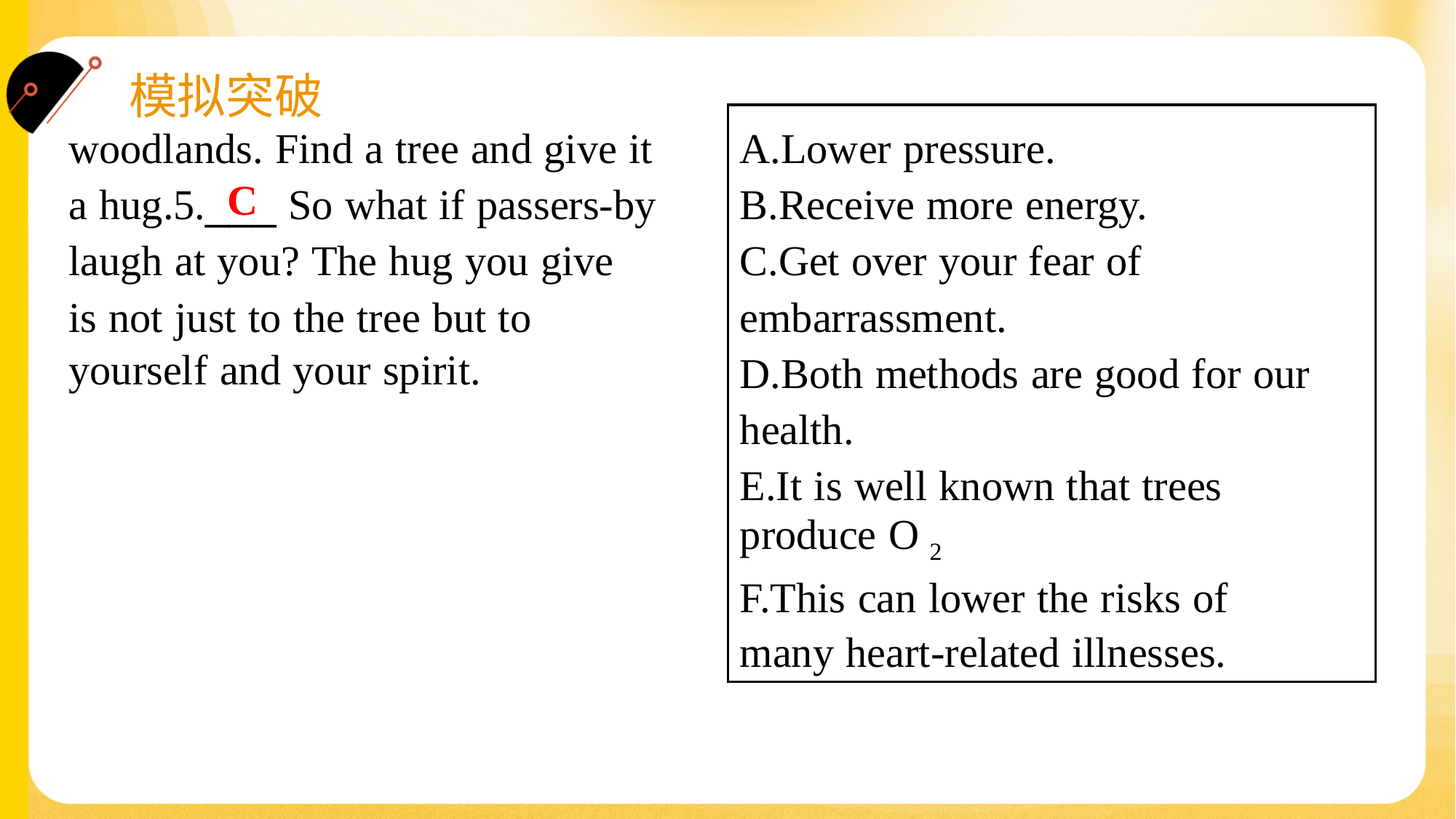

woodlands. Find a tree and give it
a hug.5.___ So what if passers-by
laugh at you? The hug you give
is not just to the tree but to
yourself and your spirit.#1.6
A.Lower pressure.
B.Receive more energy.
C.Get over your fear of
embarrassment.
D.Both methods are good for our
health.
E.It is well known that trees
produce O 2 .
F.This can lower the risks of
many heart-related illnesses.
C